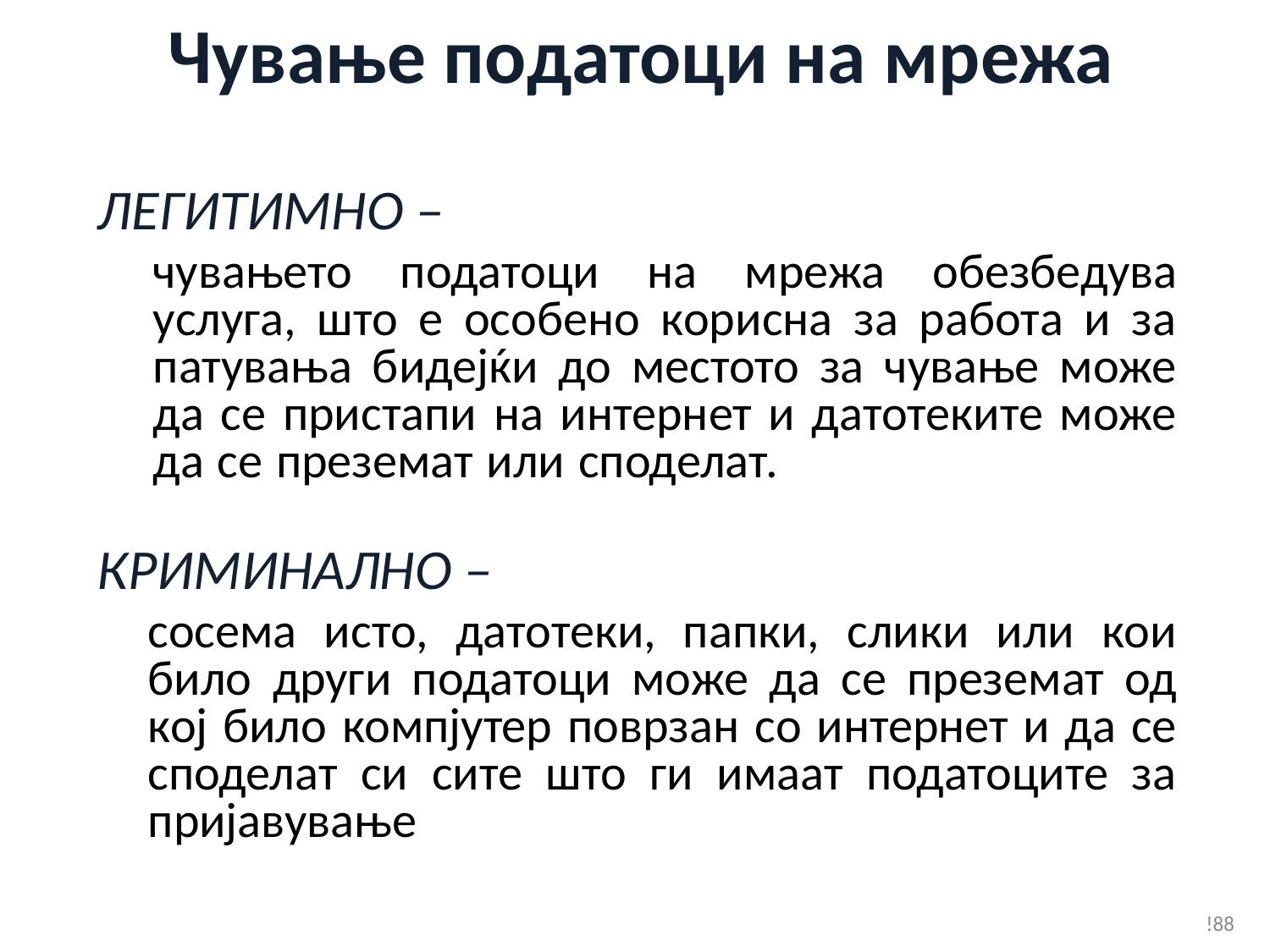

# Чување податоци на мрежа
ЛЕГИТИМНО –
чувањето податоци на мрежа обезбедува услуга, што е особено корисна за работа и за патувања бидејќи до местото за чување може да се пристапи на интернет и датотеките може да се преземат или споделат.
КРИМИНАЛНО –
сосема исто, датотеки, папки, слики или кои било други податоци може да се преземат од кој било компјутер поврзан со интернет и да се споделат си сите што ги имаат податоците за пријавување
!88